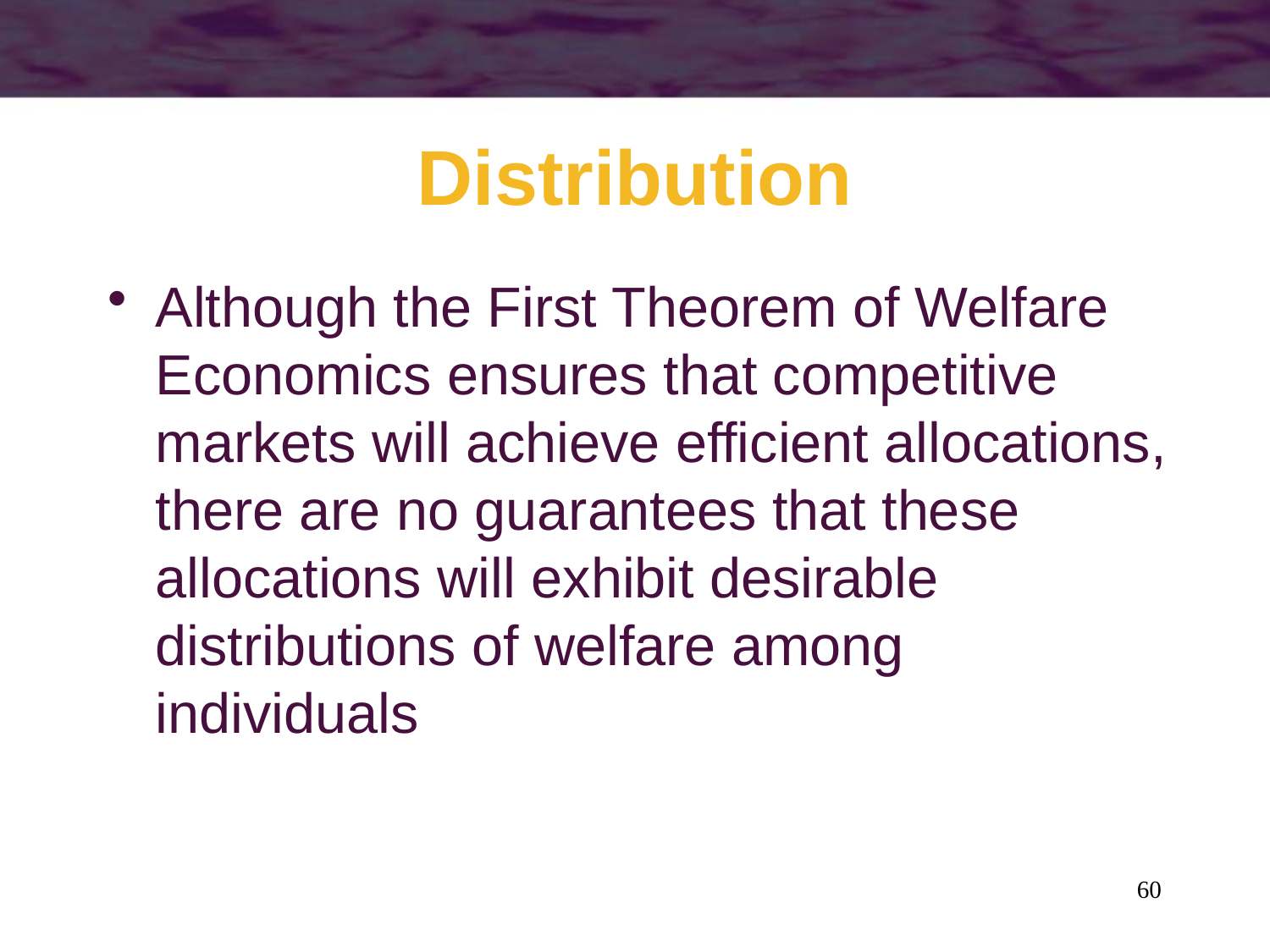

# Distribution
Although the First Theorem of Welfare Economics ensures that competitive markets will achieve efficient allocations, there are no guarantees that these allocations will exhibit desirable distributions of welfare among individuals
60